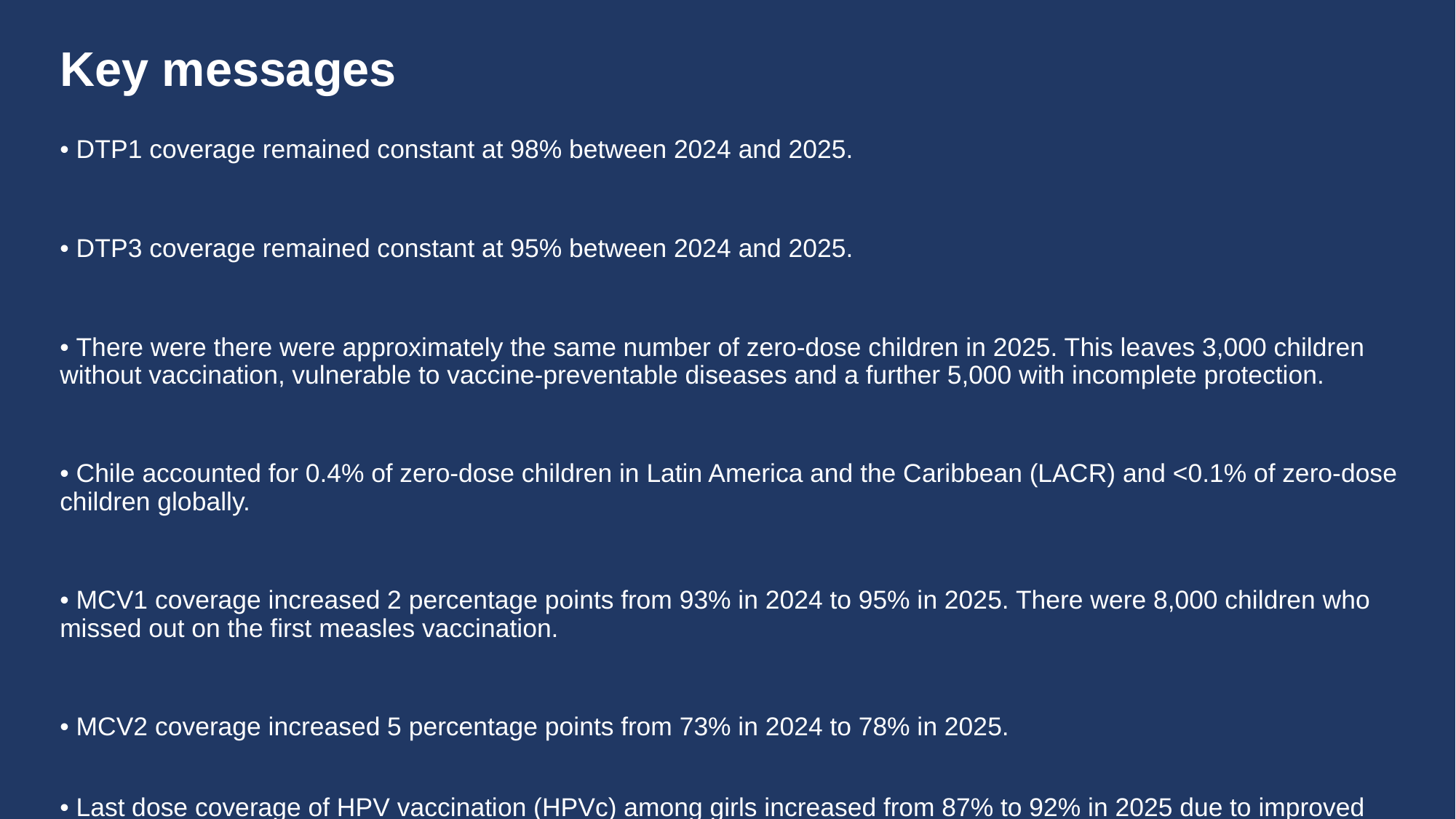

# Key messages
• DTP1 coverage remained constant at 98% between 2024 and 2025.

• DTP3 coverage remained constant at 95% between 2024 and 2025.

• There were there were approximately the same number of zero-dose children in 2025. This leaves 3,000 children without vaccination, vulnerable to vaccine-preventable diseases and a further 5,000 with incomplete protection.

• Chile accounted for 0.4% of zero-dose children in Latin America and the Caribbean (LACR) and <0.1% of zero-dose children globally.

• MCV1 coverage increased 2 percentage points from 93% in 2024 to 95% in 2025. There were 8,000 children who missed out on the first measles vaccination.

• MCV2 coverage increased 5 percentage points from 73% in 2024 to 78% in 2025.

• Last dose coverage of HPV vaccination (HPVc) among girls increased from 87% to 92% in 2025 due to improved programme performance.